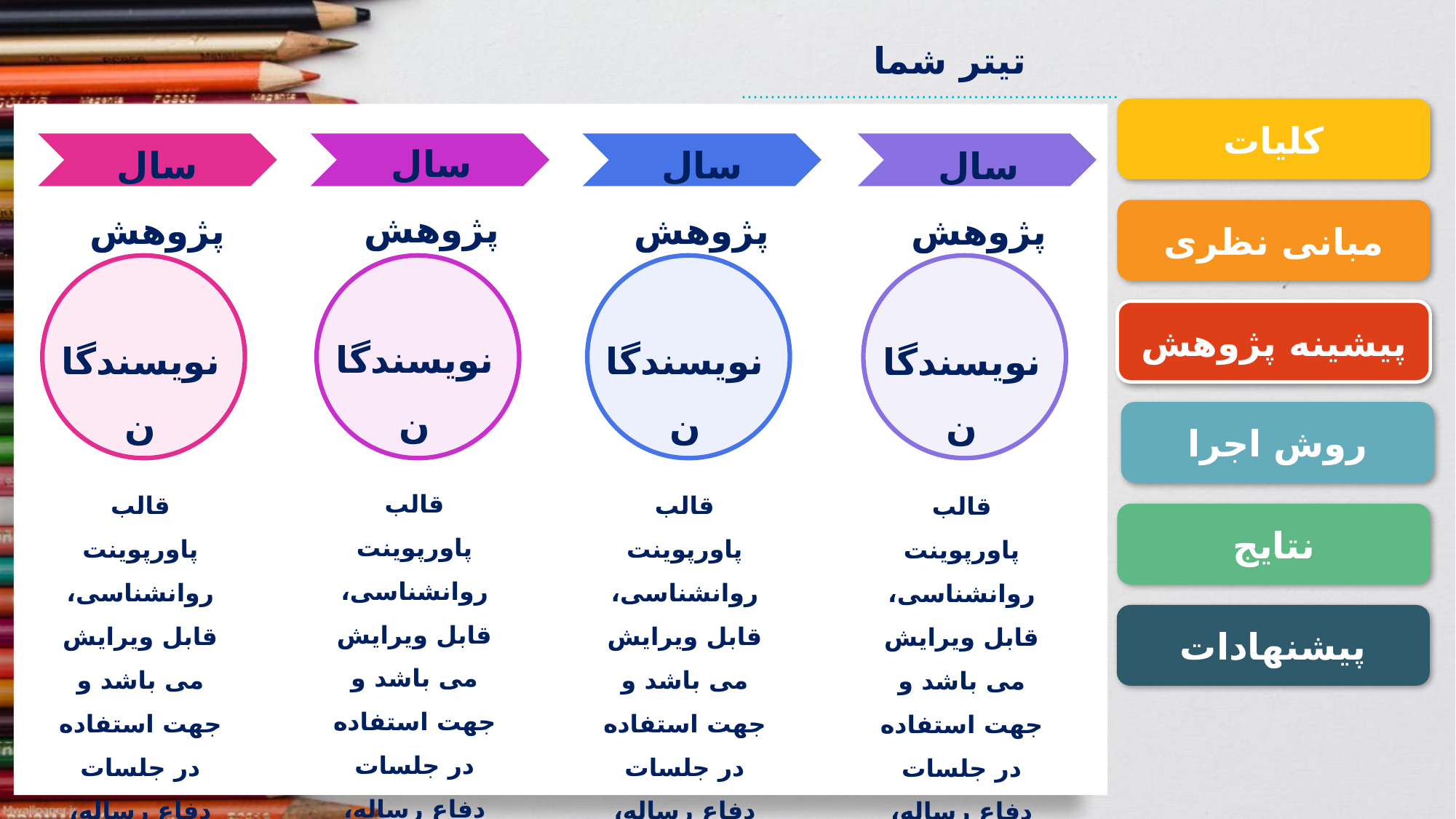

تیتر شما
.................................................................
مقدمه

کلیات

سال پژوهش
سال پژوهش
سال پژوهش
سال پژوهش

مبانی نظری

پیشینه پژوهش
نویسندگان
نویسندگان
نویسندگان
نویسندگان
روش اجرا

قالب پاورپوينت روانشناسی، قابل ويرايش می باشد و جهت استفاده در جلسات دفاع رساله، پايان نامه،پروپوزال ، سمينار و...
قالب پاورپوينت روانشناسی، قابل ويرايش می باشد و جهت استفاده در جلسات دفاع رساله، پايان نامه،پروپوزال ، سمينار و...
قالب پاورپوينت روانشناسی، قابل ويرايش می باشد و جهت استفاده در جلسات دفاع رساله، پايان نامه،پروپوزال ، سمينار و...
قالب پاورپوينت روانشناسی، قابل ويرايش می باشد و جهت استفاده در جلسات دفاع رساله، پايان نامه،پروپوزال ، سمينار و...

نتایج

پیشنهادات